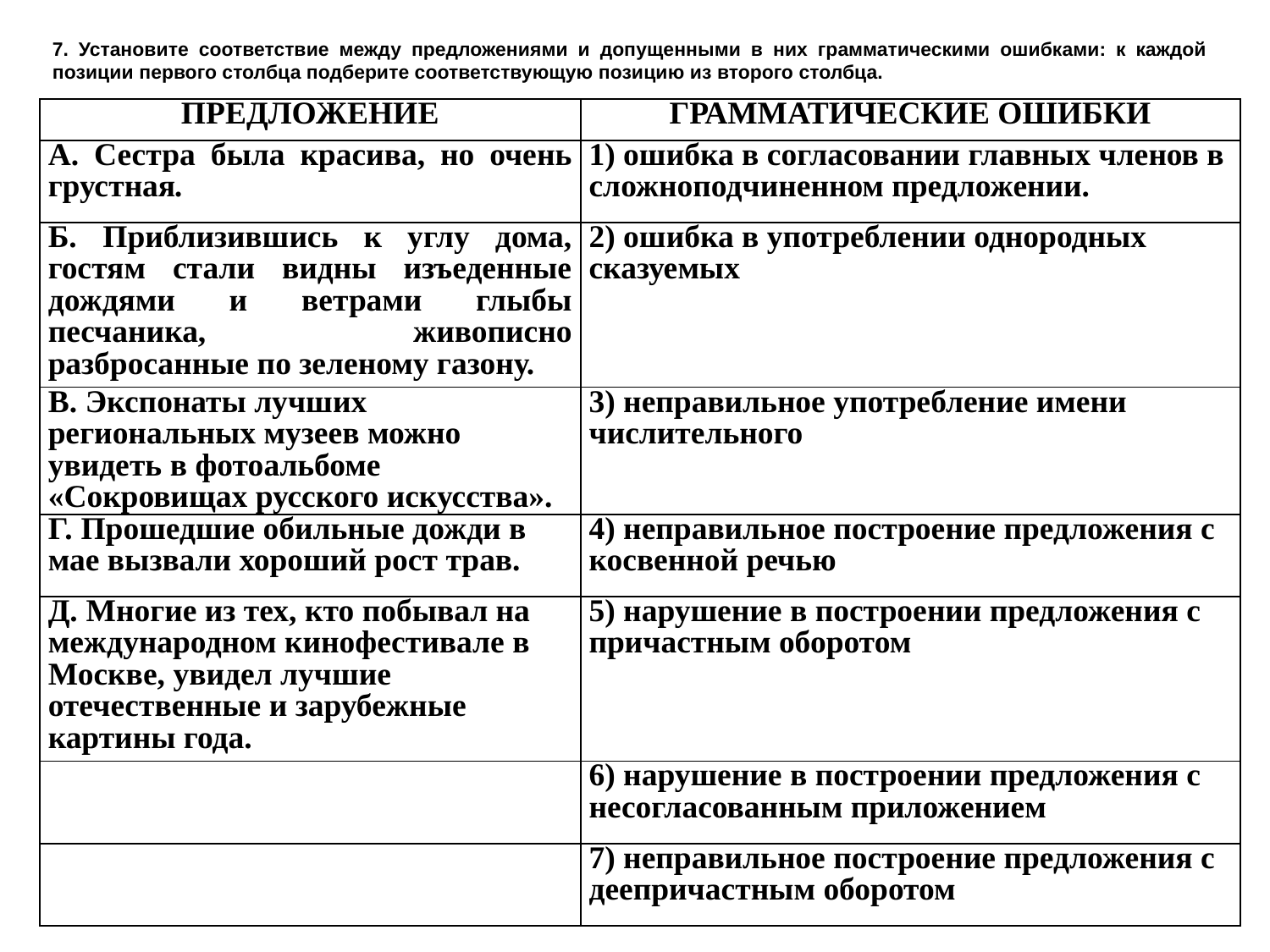

7. Установите соответствие между предложениями и допущенными в них грамматическими ошибками: к каждой позиции первого столбца подберите соответствующую позицию из второго столбца.
| ПРЕДЛОЖЕНИЕ | ГРАММАТИЧЕСКИЕ ОШИБКИ |
| --- | --- |
| А. Сестра была красива, но очень грустная. | 1) ошибка в согласовании главных членов в сложноподчиненном предложении. |
| Б. Приблизившись к углу дома, гостям стали видны изъеденные дождями и ветрами глыбы песчаника, живописно разбросанные по зеленому газону. | 2) ошибка в употреблении однородных сказуемых |
| В. Экспонаты лучших региональных музеев можно увидеть в фотоальбоме «Сокровищах русского искусства». | 3) неправильное употребление имени числительного |
| Г. Прошедшие обильные дожди в мае вызвали хороший рост трав. | 4) неправильное построение предложения с косвенной речью |
| Д. Многие из тех, кто побывал на международном кинофестивале в Москве, увидел лучшие отечественные и зарубежные картины года. | 5) нарушение в построении предложения с причастным оборотом |
|  | 6) нарушение в построении предложения с несогласованным приложением |
|  | 7) неправильное построение предложения с деепричастным оборотом |